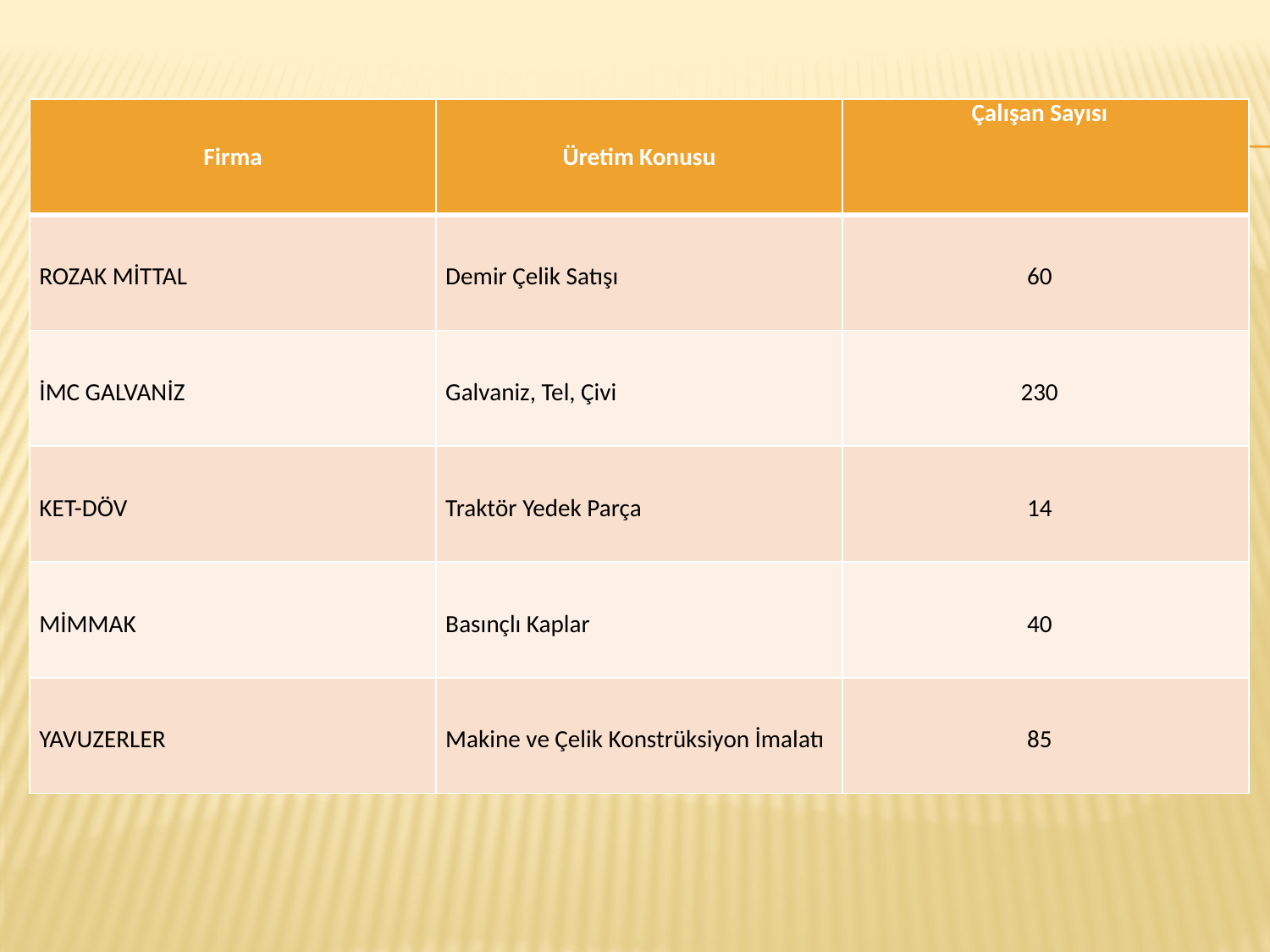

| Firma | Üretim Konusu | Çalışan Sayısı |
| --- | --- | --- |
| ROZAK MİTTAL | Demir Çelik Satışı | 60 |
| İMC GALVANİZ | Galvaniz, Tel, Çivi | 230 |
| KET-DÖV | Traktör Yedek Parça | 14 |
| MİMMAK | Basınçlı Kaplar | 40 |
| YAVUZERLER | Makine ve Çelik Konstrüksiyon İmalatı | 85 |